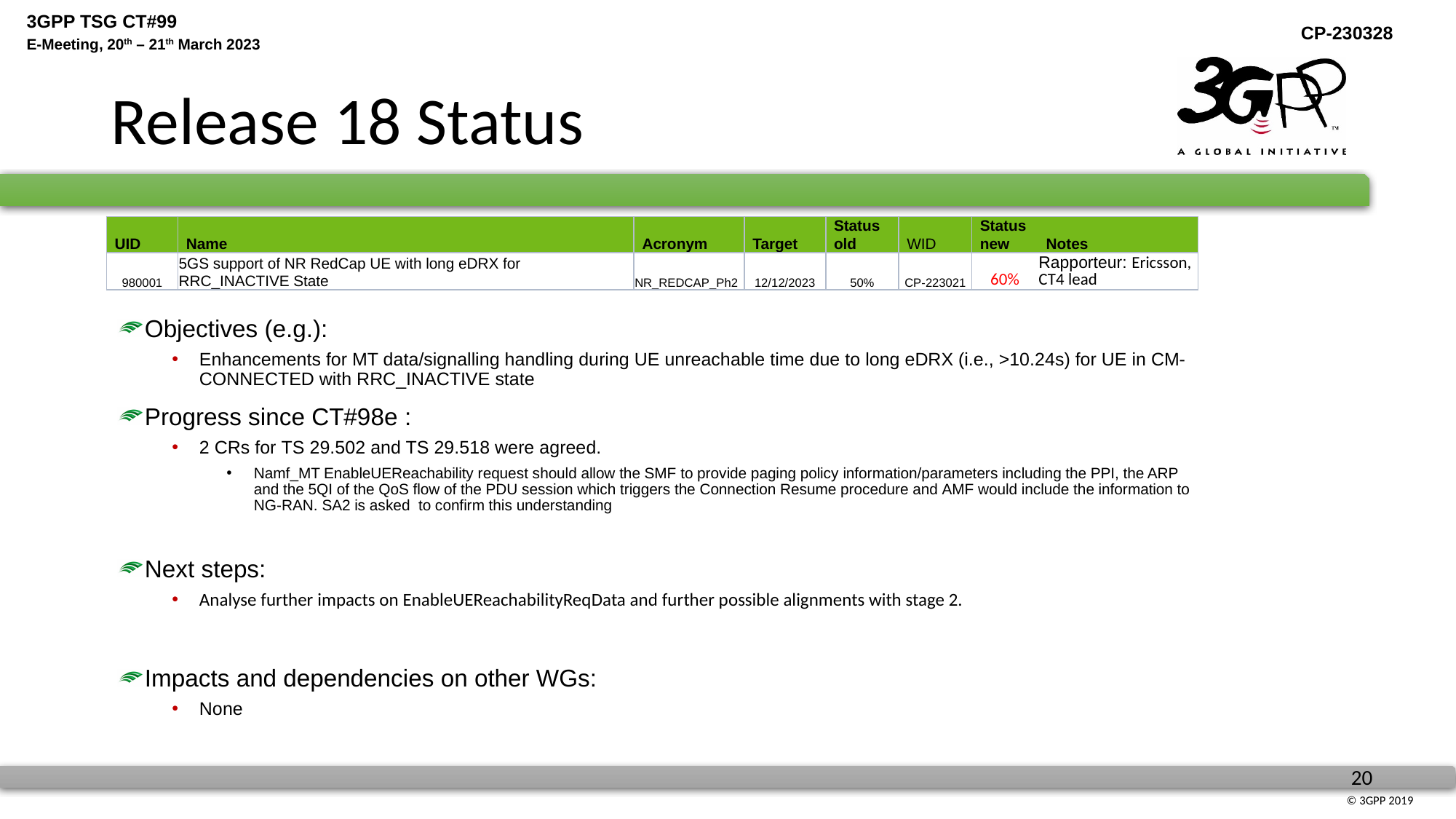

# Release 18 Status
| UID | Name | Acronym | Target | Status old | WID | Status new | Notes |
| --- | --- | --- | --- | --- | --- | --- | --- |
| 980001 | 5GS support of NR RedCap UE with long eDRX for RRC\_INACTIVE State | NR\_REDCAP\_Ph2 | 12/12/2023 | 50% | CP-223021 | 60% | Rapporteur: Ericsson, CT4 lead |
Objectives (e.g.):
Enhancements for MT data/signalling handling during UE unreachable time due to long eDRX (i.e., >10.24s) for UE in CM-CONNECTED with RRC_INACTIVE state
Progress since CT#98e :
2 CRs for TS 29.502 and TS 29.518 were agreed.
Namf_MT EnableUEReachability request should allow the SMF to provide paging policy information/parameters including the PPI, the ARP and the 5QI of the QoS flow of the PDU session which triggers the Connection Resume procedure and AMF would include the information to NG-RAN. SA2 is asked  to confirm this understanding

Next steps:
Analyse further impacts on EnableUEReachabilityReqData and further possible alignments with stage 2.

Impacts and dependencies on other WGs:
None